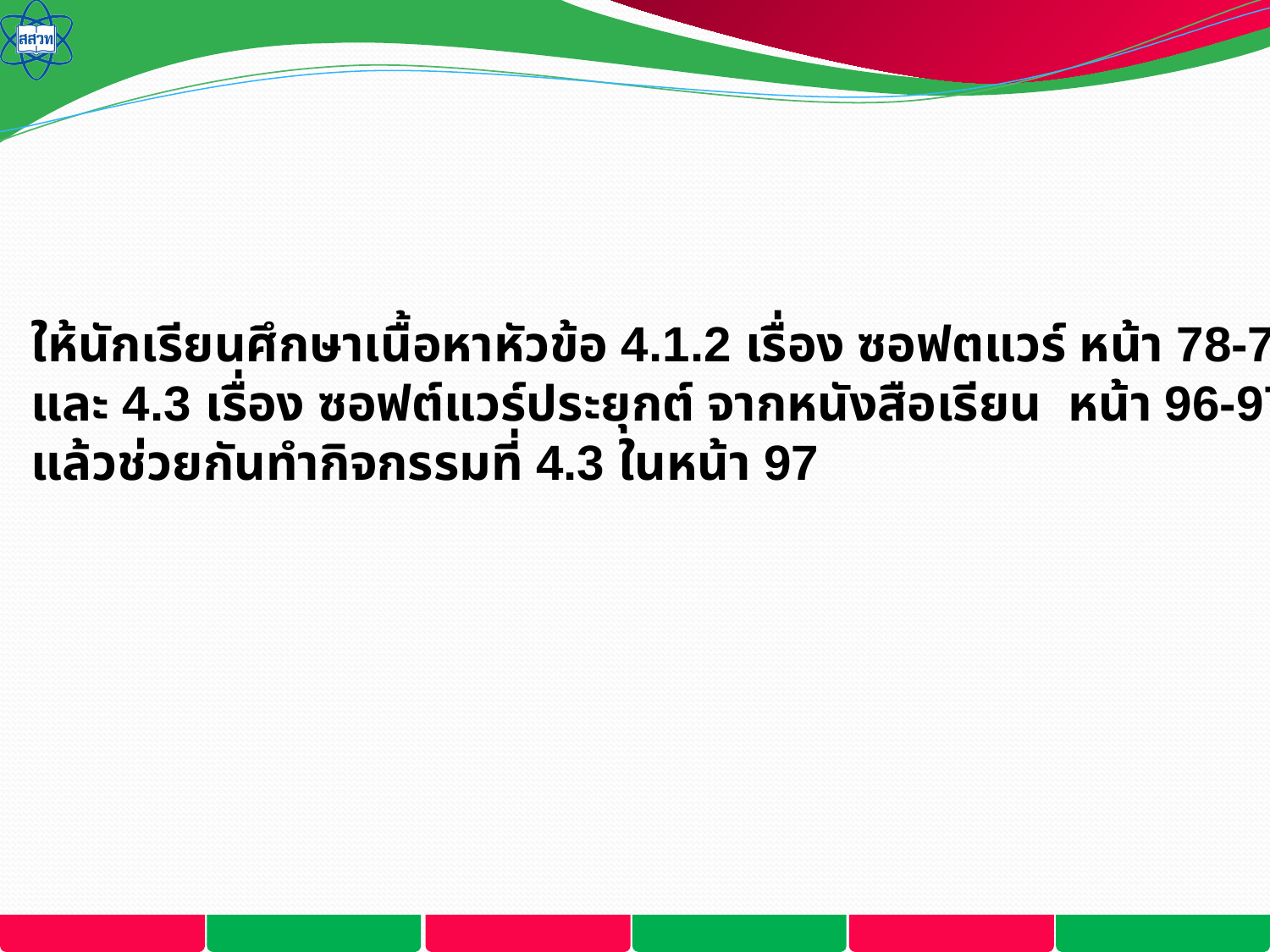

ให้นักเรียนศึกษาเนื้อหาหัวข้อ 4.1.2 เรื่อง ซอฟตแวร์ หน้า 78-79
และ 4.3 เรื่อง ซอฟต์แวร์ประยุกต์ จากหนังสือเรียน  หน้า 96-97
แล้วช่วยกันทำกิจกรรมที่ 4.3 ในหน้า 97